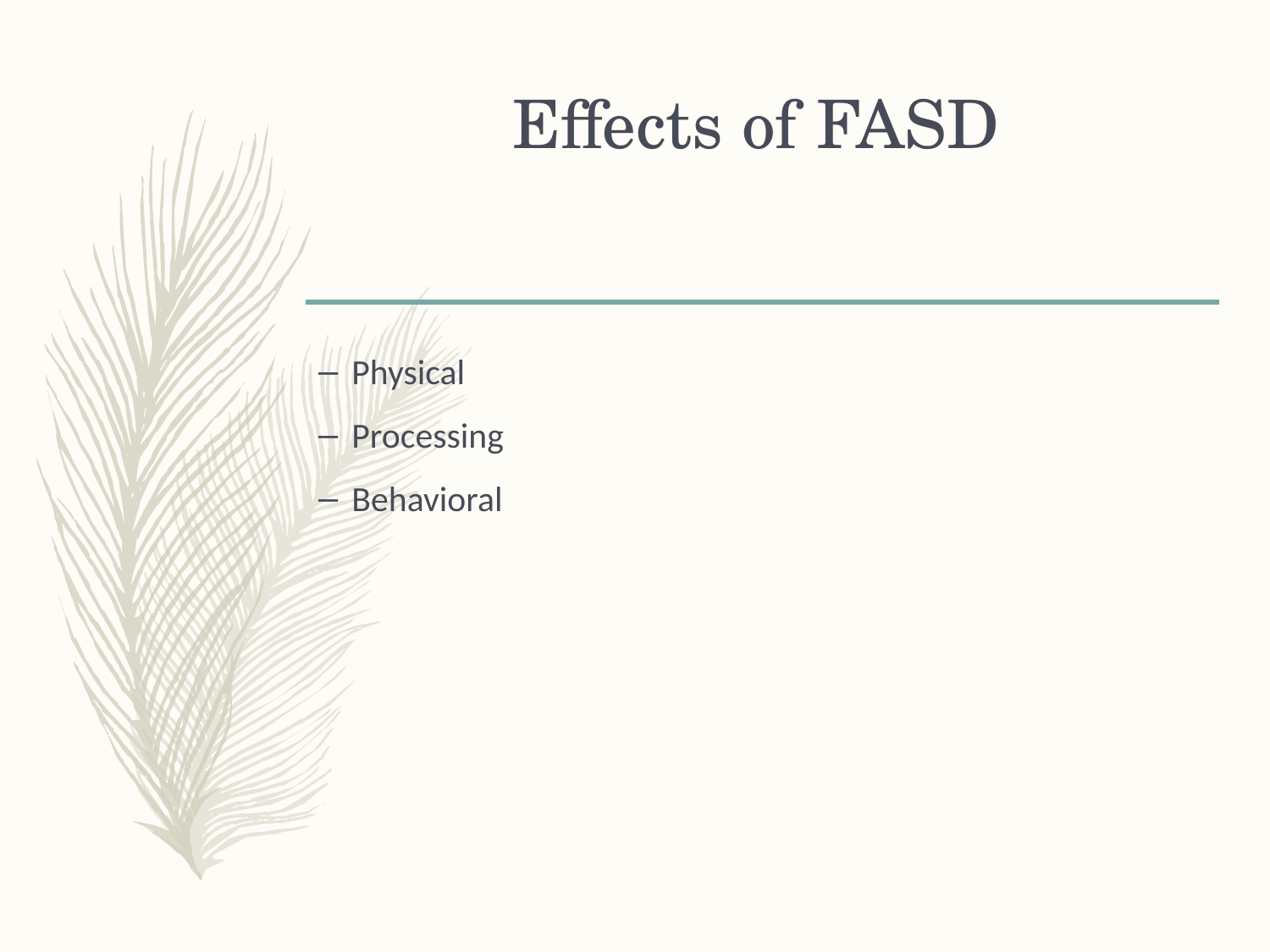

# Effects of FASD
Physical
Processing
Behavioral